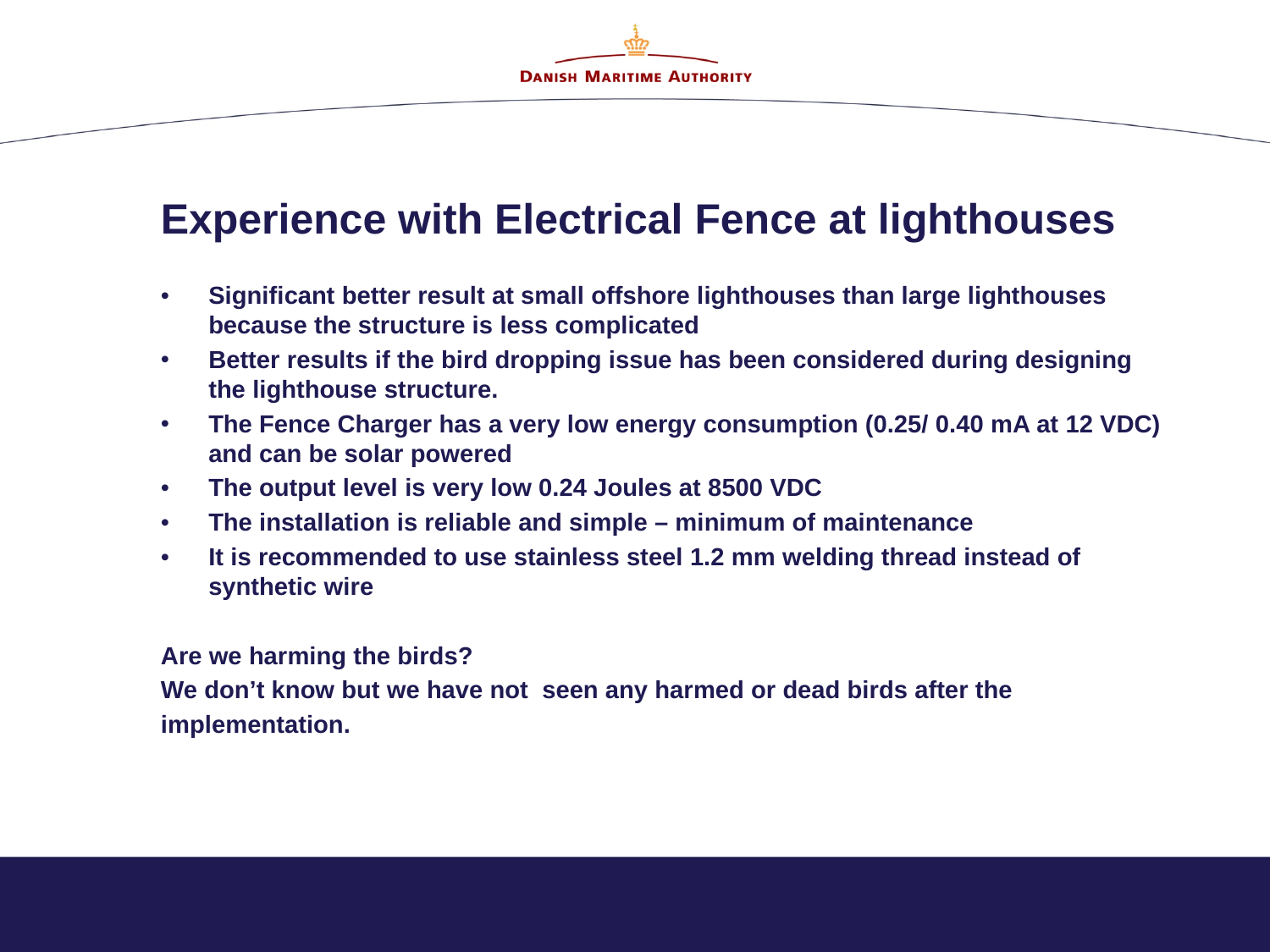

# Experience with Electrical Fence at lighthouses
Significant better result at small offshore lighthouses than large lighthouses because the structure is less complicated
Better results if the bird dropping issue has been considered during designing the lighthouse structure.
The Fence Charger has a very low energy consumption (0.25/ 0.40 mA at 12 VDC) and can be solar powered
The output level is very low 0.24 Joules at 8500 VDC
The installation is reliable and simple – minimum of maintenance
It is recommended to use stainless steel 1.2 mm welding thread instead of synthetic wire

Are we harming the birds?
We don’t know but we have not  seen any harmed or dead birds after the
implementation.